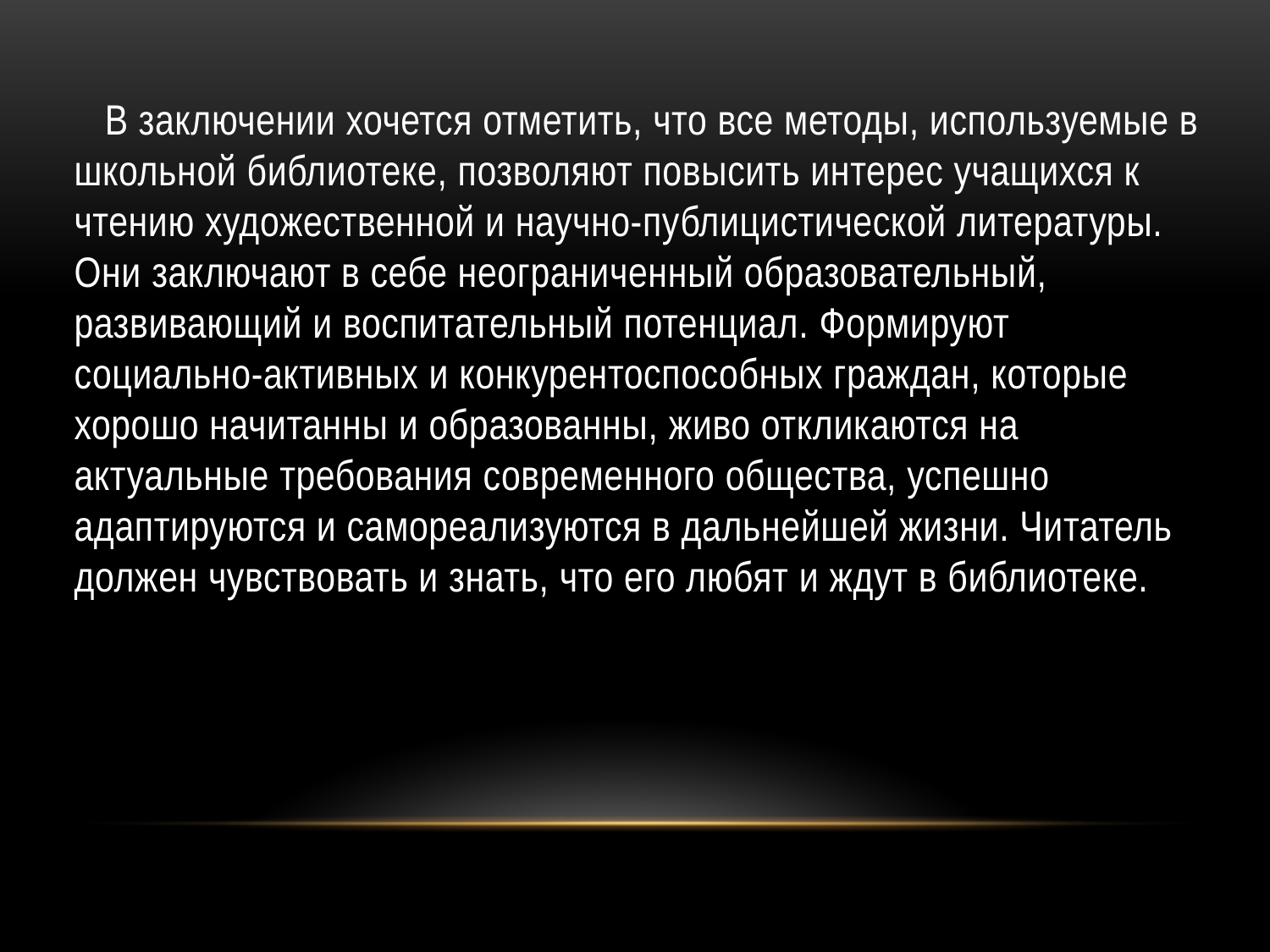

В заключении хочется отметить, что все методы, используемые в школьной библиотеке, позволяют повысить интерес учащихся к чтению художественной и научно-публицистической литературы. Они заключают в себе неограниченный образовательный, развивающий и воспитательный потенциал. Формируют социально-активных и конкурентоспособных граждан, которые хорошо начитанны и образованны, живо откликаются на актуальные требования современного общества, успешно адаптируются и самореализуются в дальнейшей жизни. Читатель должен чувствовать и знать, что его любят и ждут в библиотеке.